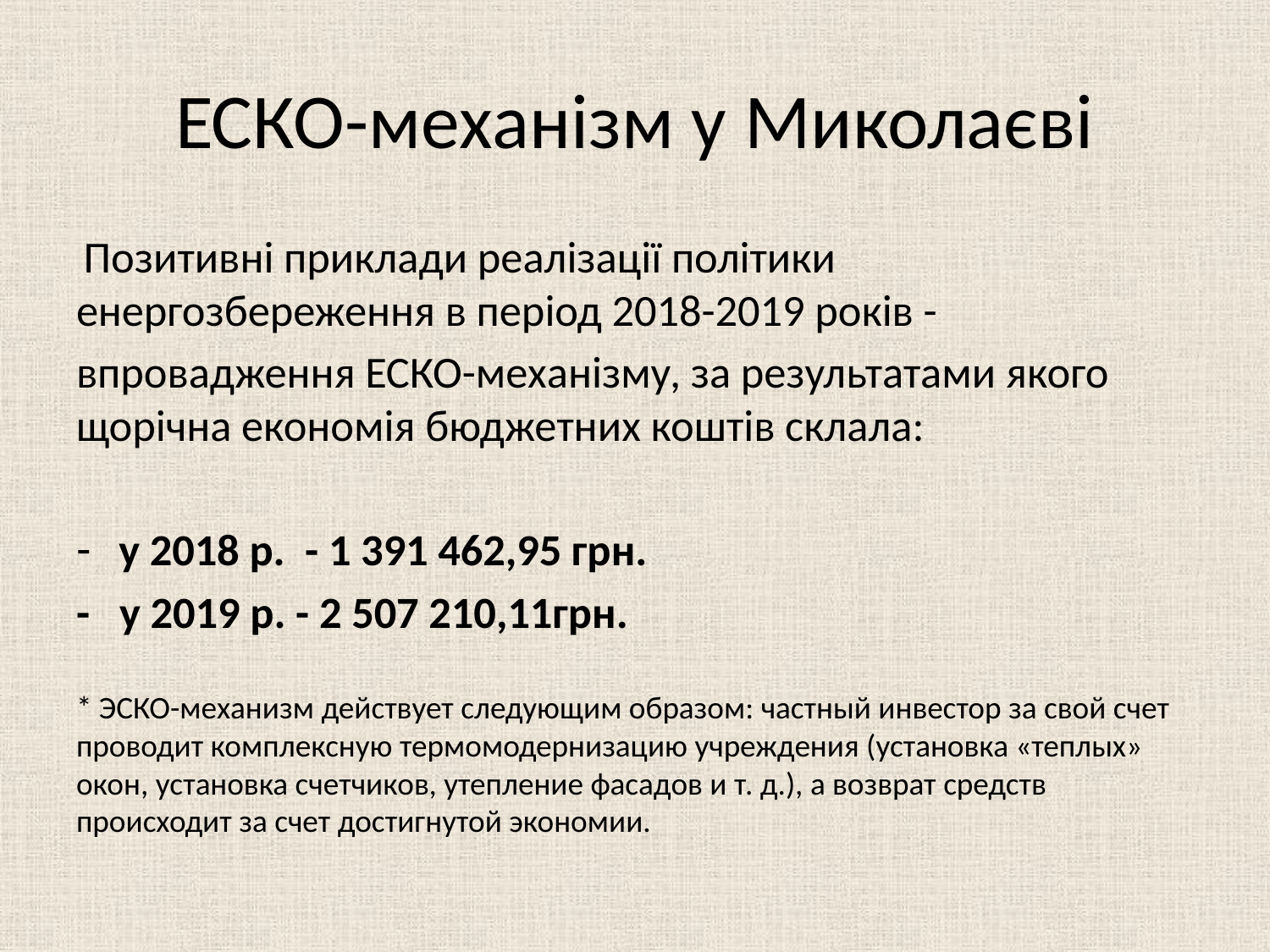

# ЕСКО-механізм у Миколаєві
 Позитивні приклади реалізації політики енергозбереження в період 2018-2019 років -
впровадження ЕСКО-механізму, за результатами якого щорічна економія бюджетних коштів склала:

у 2018 р.  - 1 391 462,95 грн.
-   у 2019 р. - 2 507 210,11грн.

* ЭСКО-механизм действует следующим образом: частный инвестор за свой счет проводит комплексную термомодернизацию учреждения (установка «теплых» окон, установка счетчиков, утепление фасадов и т. д.), а возврат средств происходит за счет достигнутой экономии.